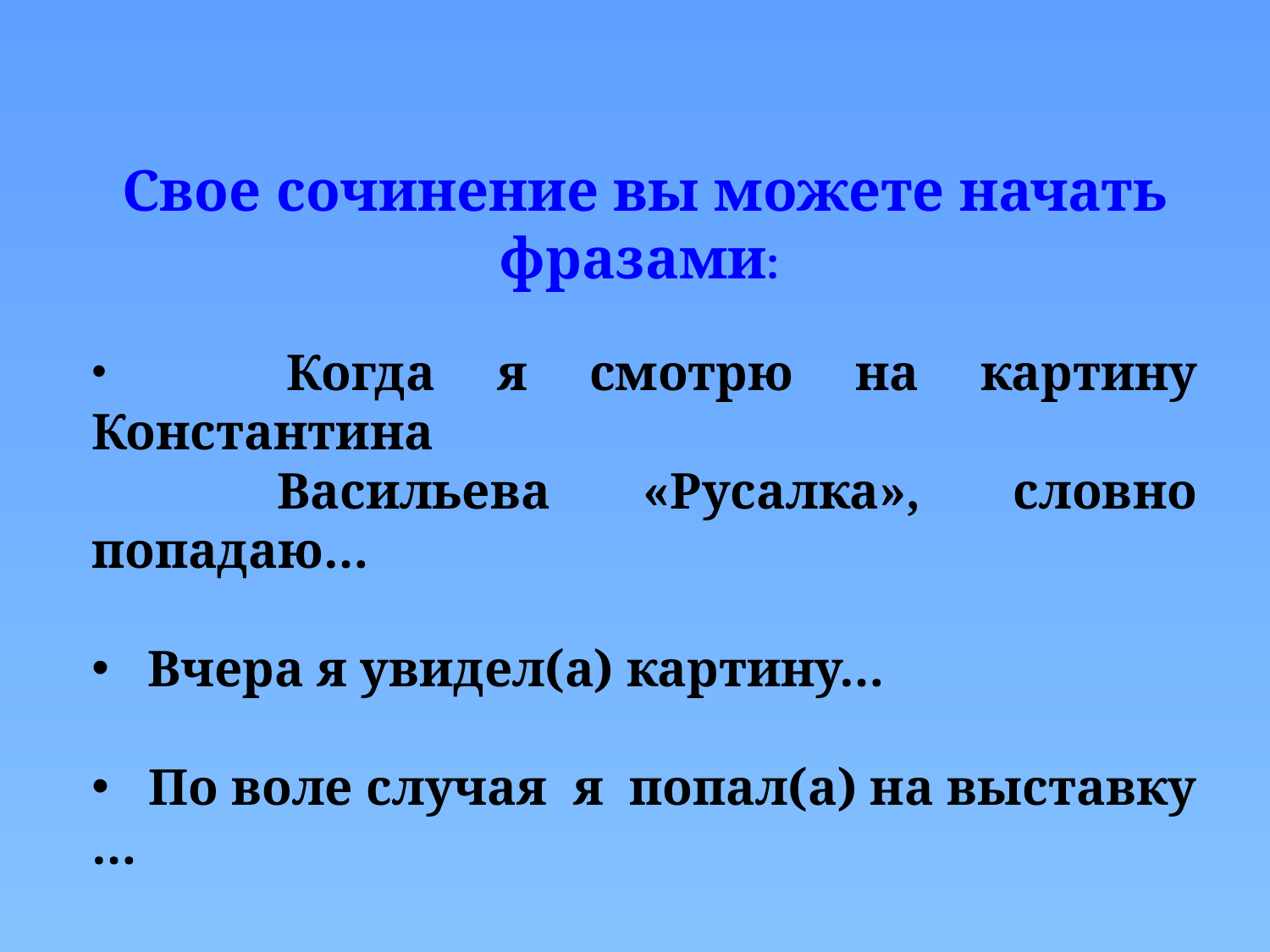

Свое сочинение вы можете начать фразами:

   Когда я смотрю на картину Константина
    Васильева  «Русалка»,  словно попадаю…

   Вчера я увидел(а) картину…

   По воле случая  я  попал(а) на выставку …